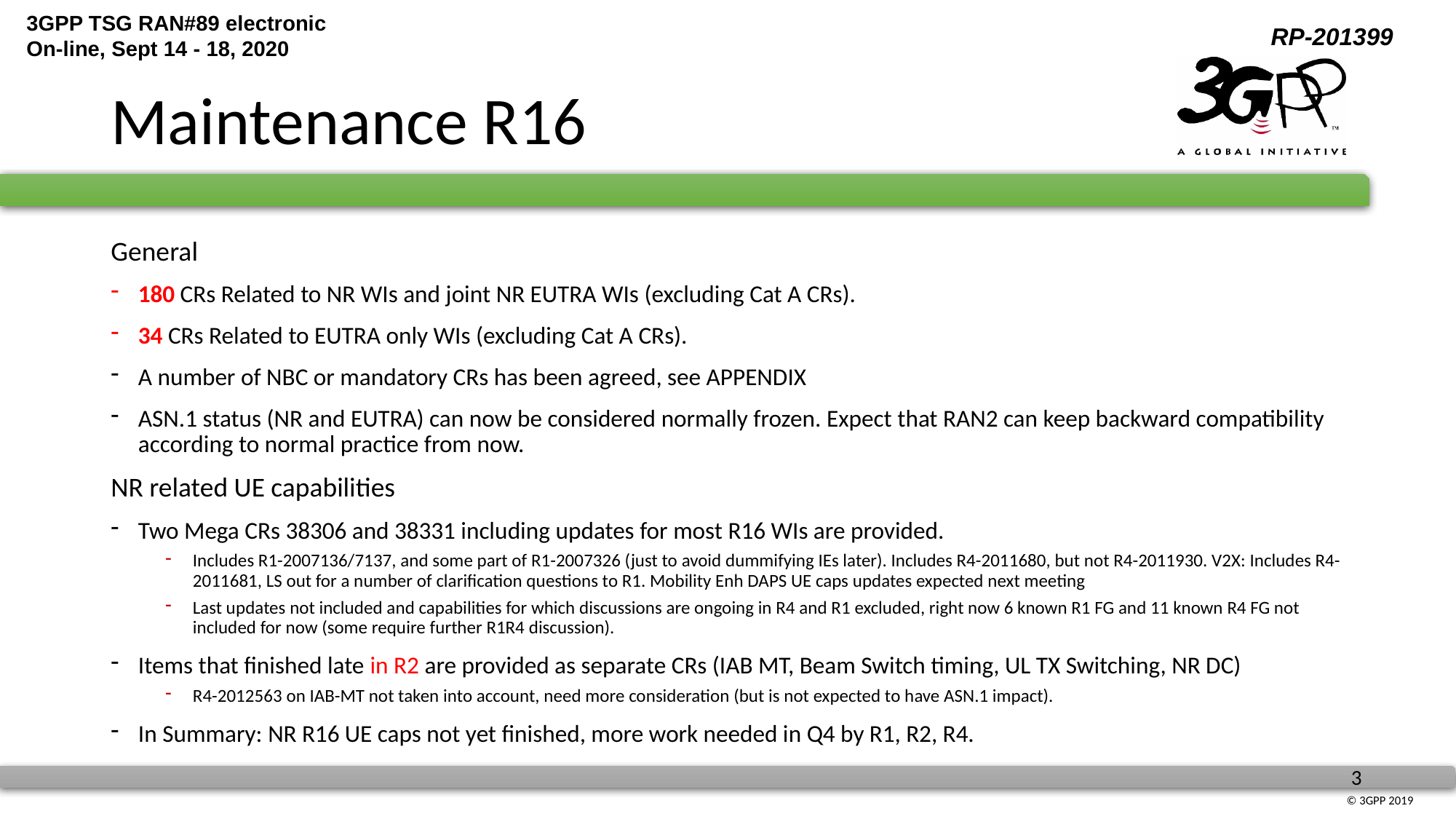

# Maintenance R16
General
180 CRs Related to NR WIs and joint NR EUTRA WIs (excluding Cat A CRs).
34 CRs Related to EUTRA only WIs (excluding Cat A CRs).
A number of NBC or mandatory CRs has been agreed, see APPENDIX
ASN.1 status (NR and EUTRA) can now be considered normally frozen. Expect that RAN2 can keep backward compatibility according to normal practice from now.
NR related UE capabilities
Two Mega CRs 38306 and 38331 including updates for most R16 WIs are provided.
Includes R1-2007136/7137, and some part of R1-2007326 (just to avoid dummifying IEs later). Includes R4-2011680, but not R4-2011930. V2X: Includes R4-2011681, LS out for a number of clarification questions to R1. Mobility Enh DAPS UE caps updates expected next meeting
Last updates not included and capabilities for which discussions are ongoing in R4 and R1 excluded, right now 6 known R1 FG and 11 known R4 FG not included for now (some require further R1R4 discussion).
Items that finished late in R2 are provided as separate CRs (IAB MT, Beam Switch timing, UL TX Switching, NR DC)
R4-2012563 on IAB-MT not taken into account, need more consideration (but is not expected to have ASN.1 impact).
In Summary: NR R16 UE caps not yet finished, more work needed in Q4 by R1, R2, R4.